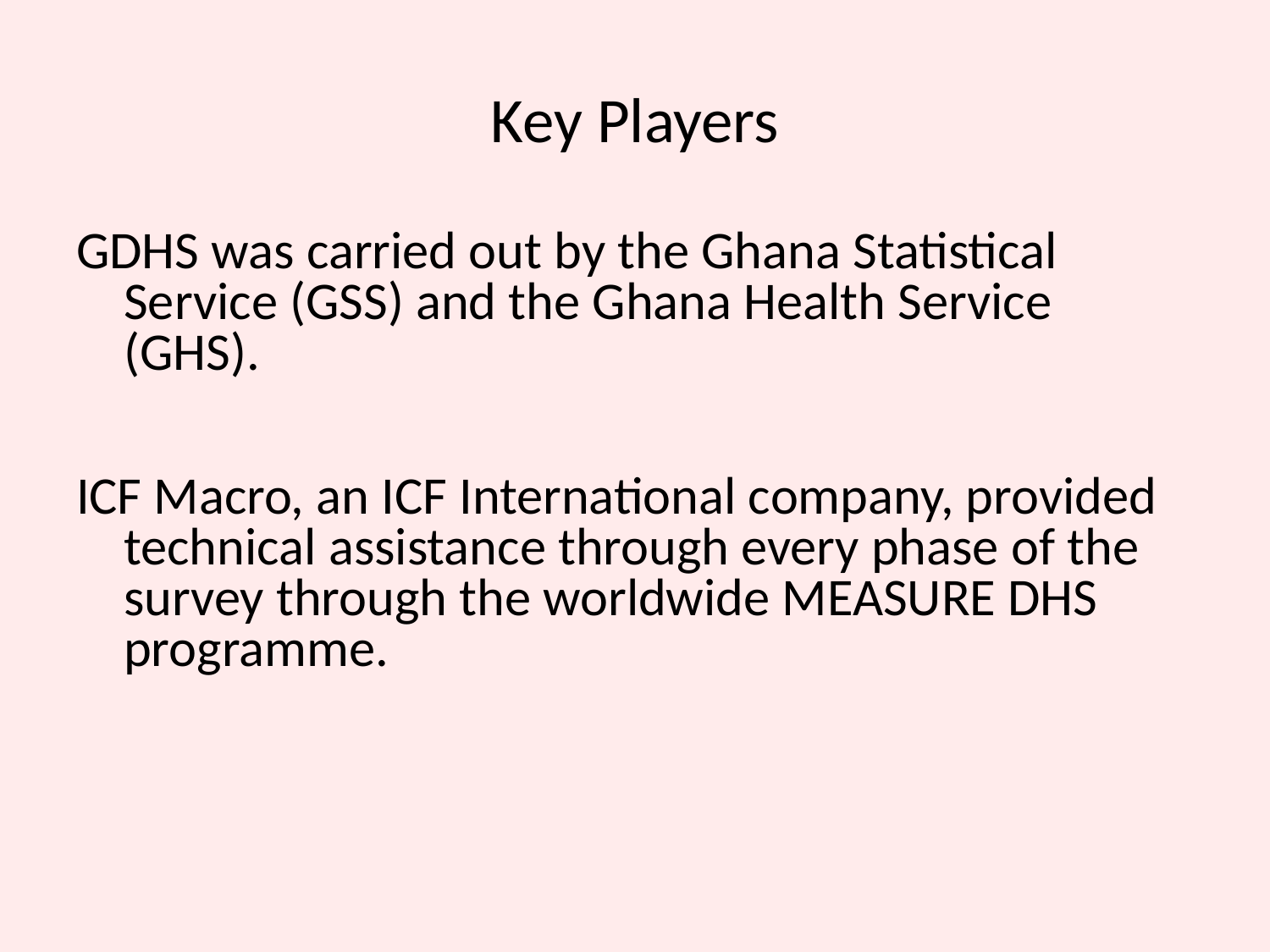

# Key Players
GDHS was carried out by the Ghana Statistical Service (GSS) and the Ghana Health Service (GHS).

ICF Macro, an ICF International company, provided technical assistance through every phase of the survey through the worldwide MEASURE DHS programme.